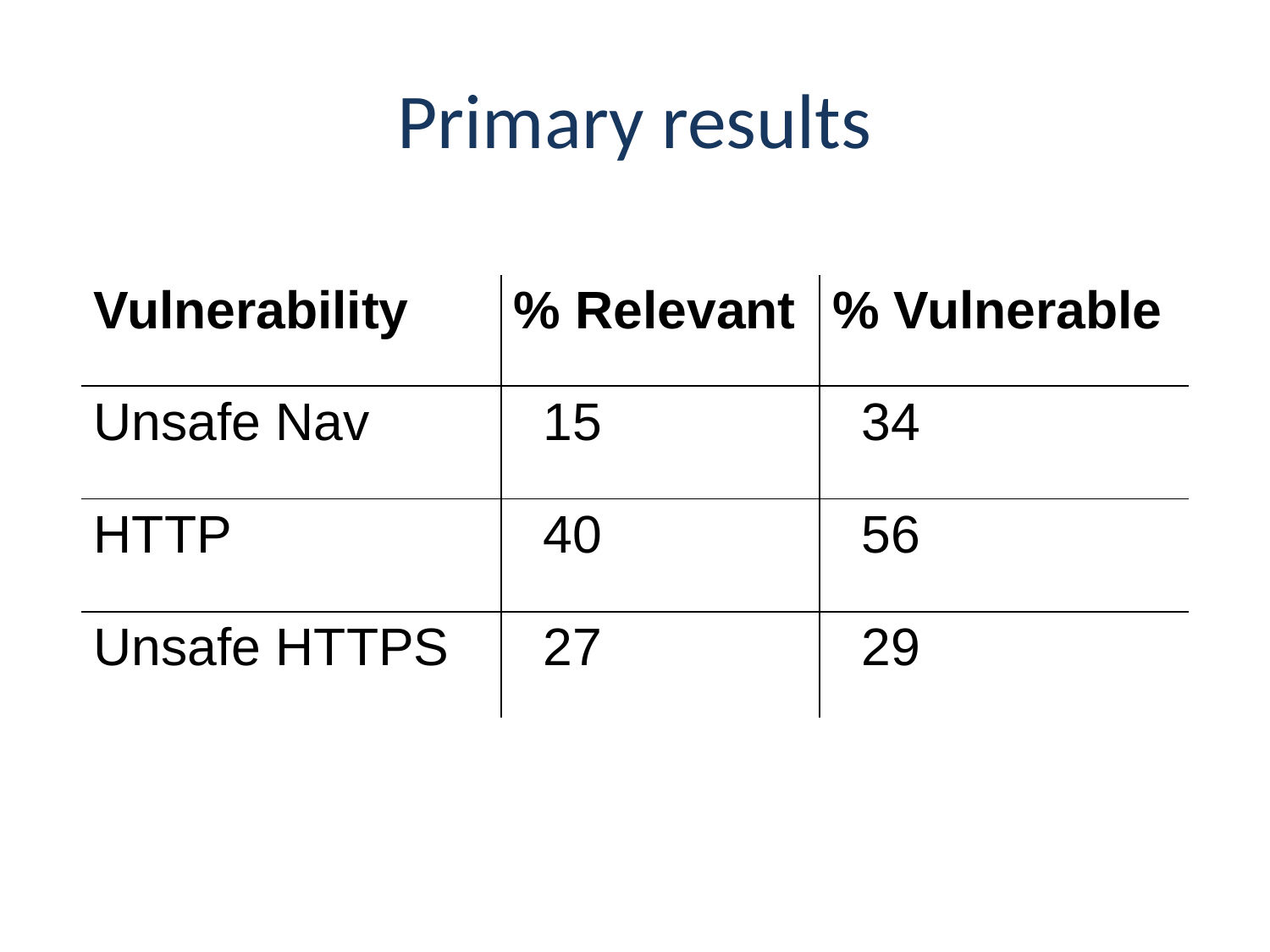

# Primary results
| Vulnerability | % Relevant | % Vulnerable |
| --- | --- | --- |
| Unsafe Nav | 15 | 34 |
| HTTP | 40 | 56 |
| Unsafe HTTPS | 27 | 29 |